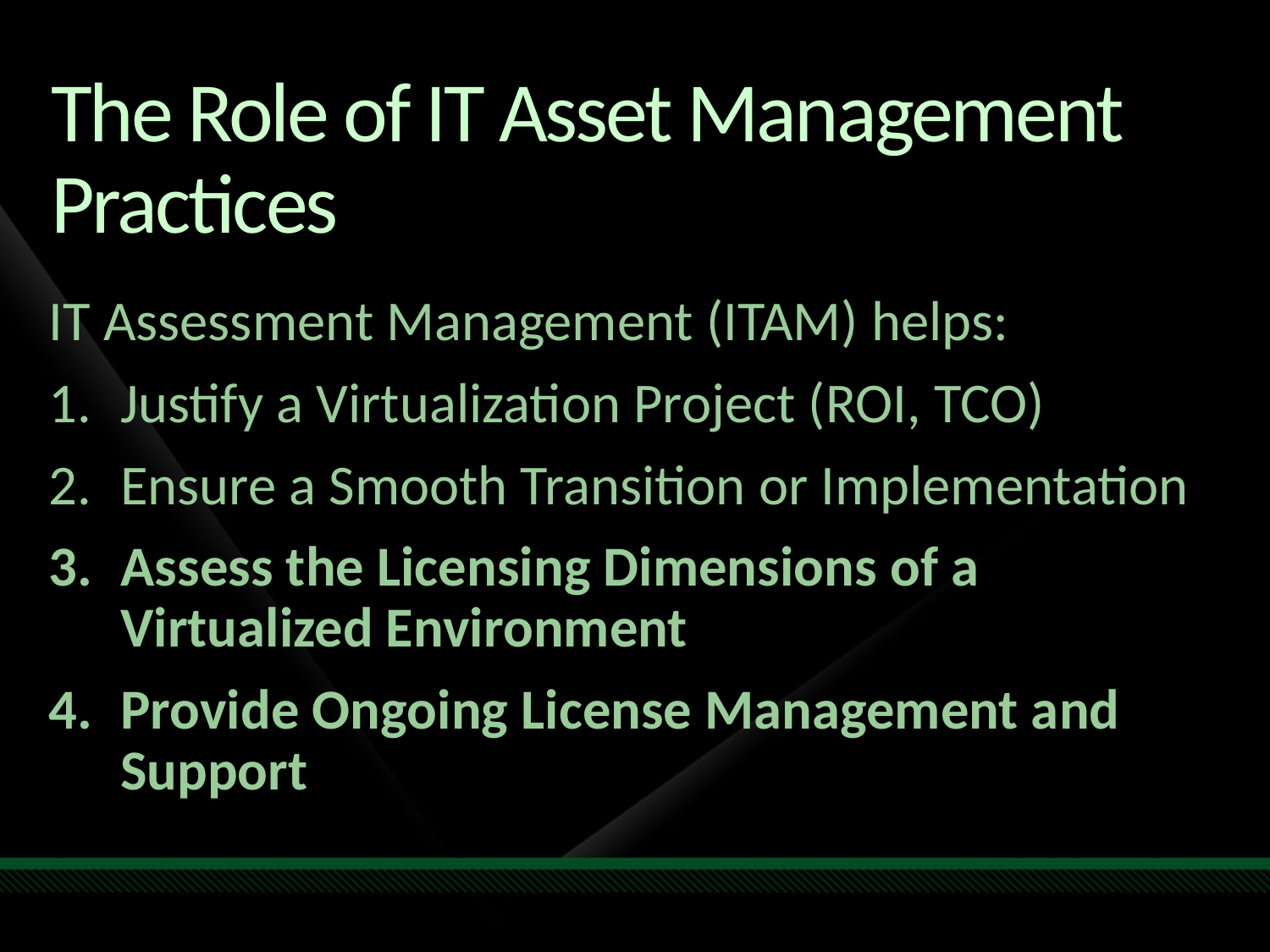

# The Role of IT Asset Management Practices
IT Assessment Management (ITAM) helps:
Justify a Virtualization Project (ROI, TCO)
Ensure a Smooth Transition or Implementation
Assess the Licensing Dimensions of a Virtualized Environment
Provide Ongoing License Management and Support